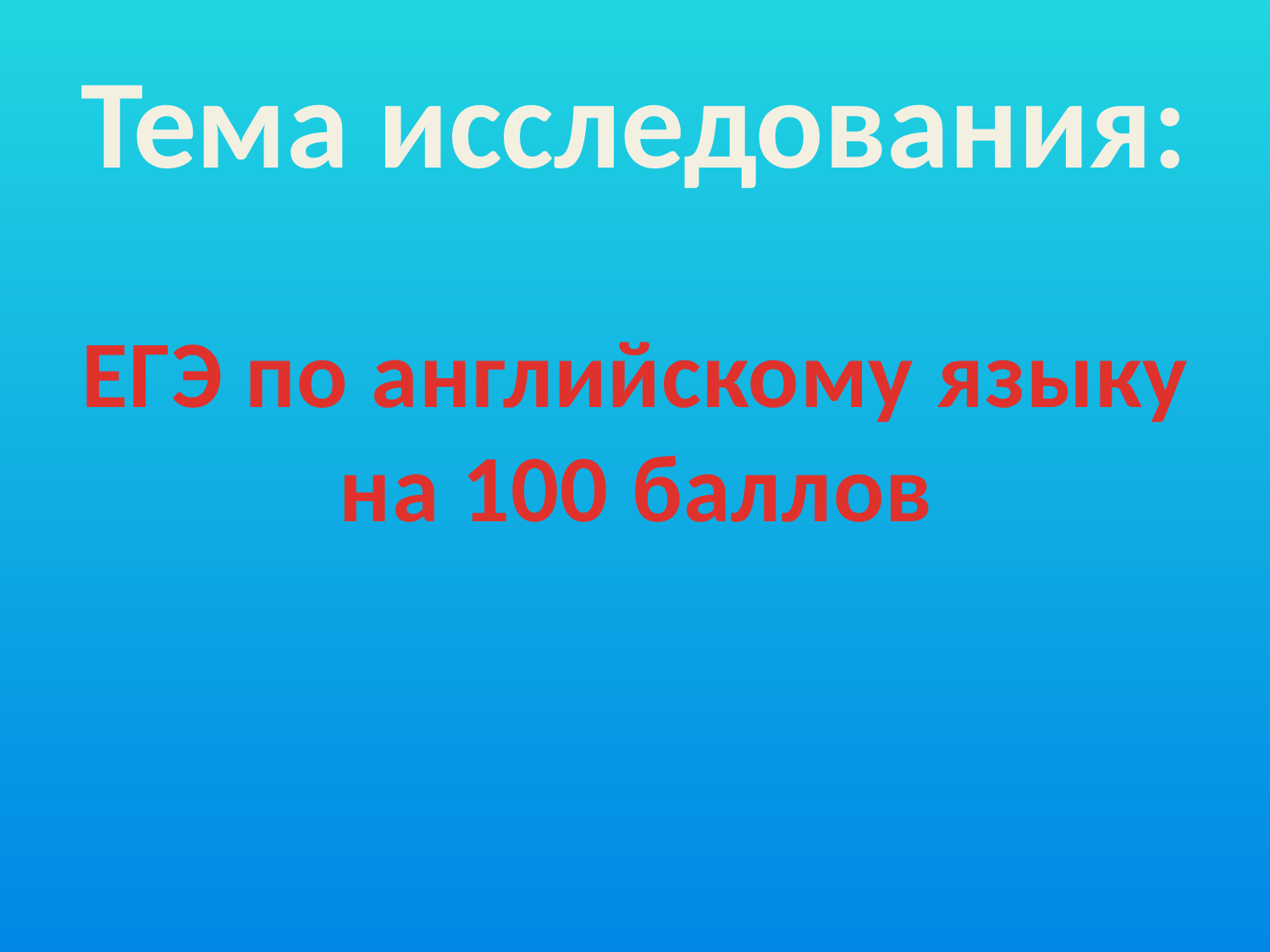

# Тема исследования:
ЕГЭ по английскому языку на 100 баллов